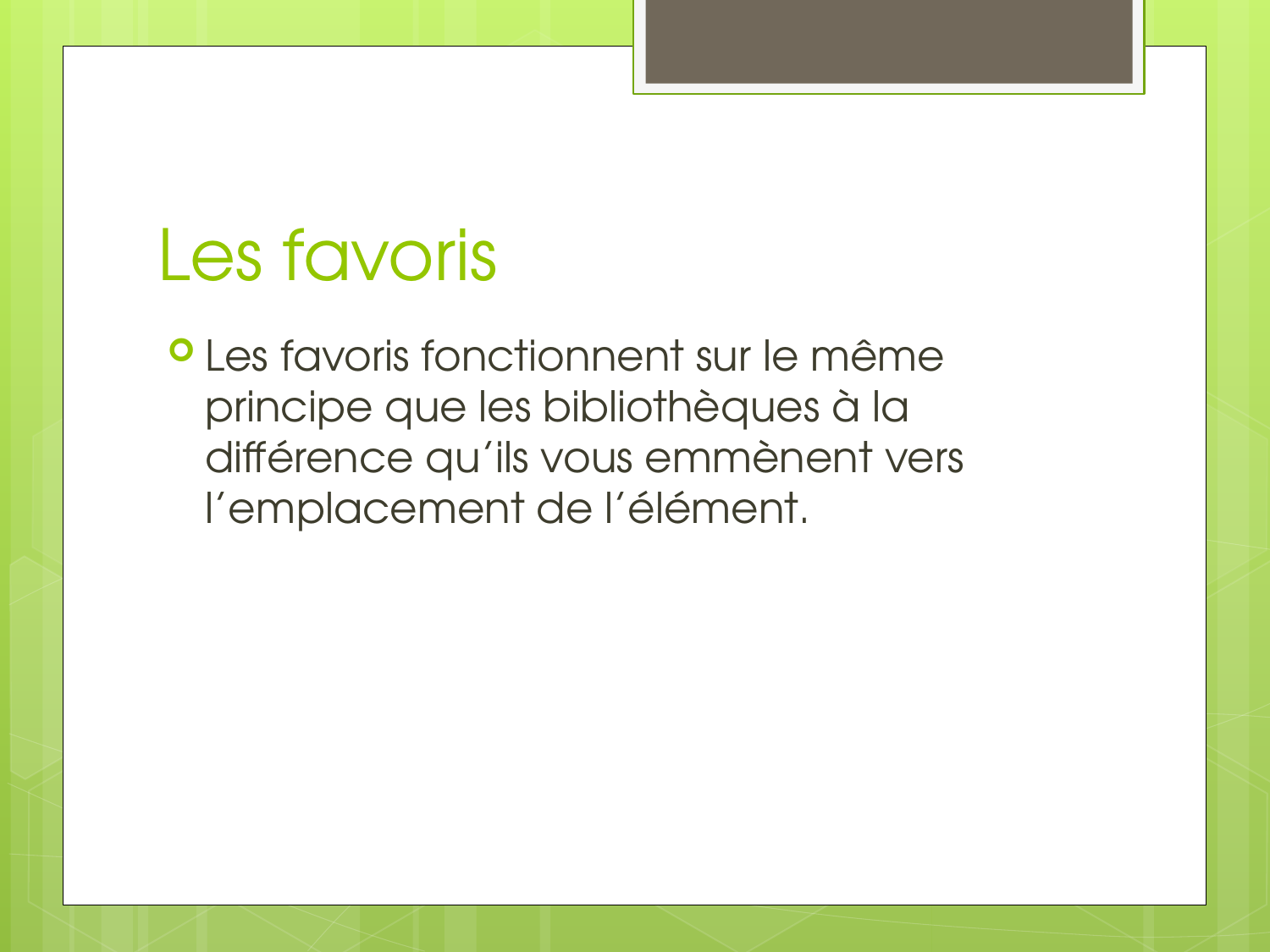

# Les favoris
Les favoris fonctionnent sur le même principe que les bibliothèques à la différence qu’ils vous emmènent vers l’emplacement de l’élément.